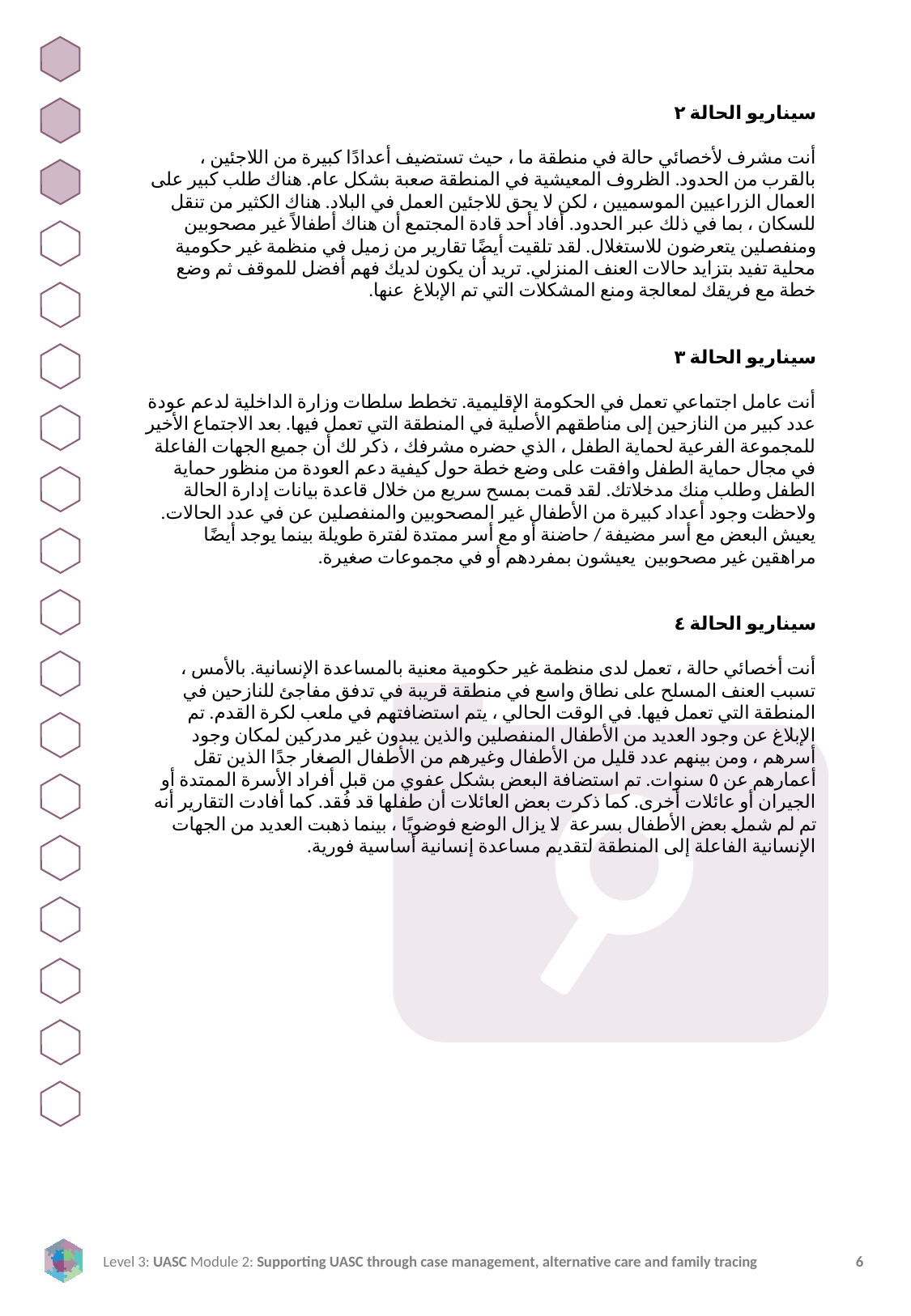

سيناريو الحالة ٢

أنت مشرف لأخصائي حالة في منطقة ما ، حيث تستضيف أعدادًا كبيرة من اللاجئين ، بالقرب من الحدود. الظروف المعيشية في المنطقة صعبة بشكل عام. هناك طلب كبير على العمال الزراعيين الموسميين ، لكن لا يحق للاجئين العمل في البلاد. هناك الكثير من تنقل للسكان ، بما في ذلك عبر الحدود. أفاد أحد قادة المجتمع أن هناك أطفالاً غير مصحوبين ومنفصلين يتعرضون للاستغلال. لقد تلقيت أيضًا تقارير من زميل في منظمة غير حكومية محلية تفيد بتزايد حالات العنف المنزلي. تريد أن يكون لديك فهم أفضل للموقف ثم وضع خطة مع فريقك لمعالجة ومنع المشكلات التي تم الإبلاغ  عنها.

سيناريو الحالة ٣

أنت عامل اجتماعي تعمل في الحكومة الإقليمية. تخطط سلطات وزارة الداخلية لدعم عودة عدد كبير من النازحين إلى مناطقهم الأصلية في المنطقة التي تعمل فيها. بعد الاجتماع الأخير للمجموعة الفرعية لحماية الطفل ، الذي حضره مشرفك ، ذكر لك أن جميع الجهات الفاعلة في مجال حماية الطفل وافقت على وضع خطة حول كيفية دعم العودة من منظور حماية الطفل وطلب منك مدخلاتك. لقد قمت بمسح سريع من خلال قاعدة بيانات إدارة الحالة ولاحظت وجود أعداد كبيرة من الأطفال غير المصحوبين والمنفصلين عن في عدد الحالات. يعيش البعض مع أسر مضيفة / حاضنة أو مع أسر ممتدة لفترة طويلة بينما يوجد أيضًا مراهقين غير مصحوبين  يعيشون بمفردهم أو في مجموعات صغيرة.

سيناريو الحالة ٤

أنت أخصائي حالة ، تعمل لدى منظمة غير حكومية معنية بالمساعدة الإنسانية. بالأمس ، تسبب العنف المسلح على نطاق واسع في منطقة قريبة في تدفق مفاجئ للنازحين في المنطقة التي تعمل فيها. في الوقت الحالي ، يتم استضافتهم في ملعب لكرة القدم. تم الإبلاغ عن وجود العديد من الأطفال المنفصلين والذين يبدون غير مدركين لمكان وجود أسرهم ، ومن بينهم عدد قليل من الأطفال وغيرهم من الأطفال الصغار جدًا الذين تقل أعمارهم عن ٥ سنوات. تم استضافة البعض بشكل عفوي من قبل أفراد الأسرة الممتدة أو الجيران أو عائلات أخرى. كما ذكرت بعض العائلات أن طفلها قد فُقد. كما أفادت التقارير أنه تم لم شمل بعض الأطفال بسرعة. لا يزال الوضع فوضويًا ، بينما ذهبت العديد من الجهات الإنسانية الفاعلة إلى المنطقة لتقديم مساعدة إنسانية أساسية فورية.